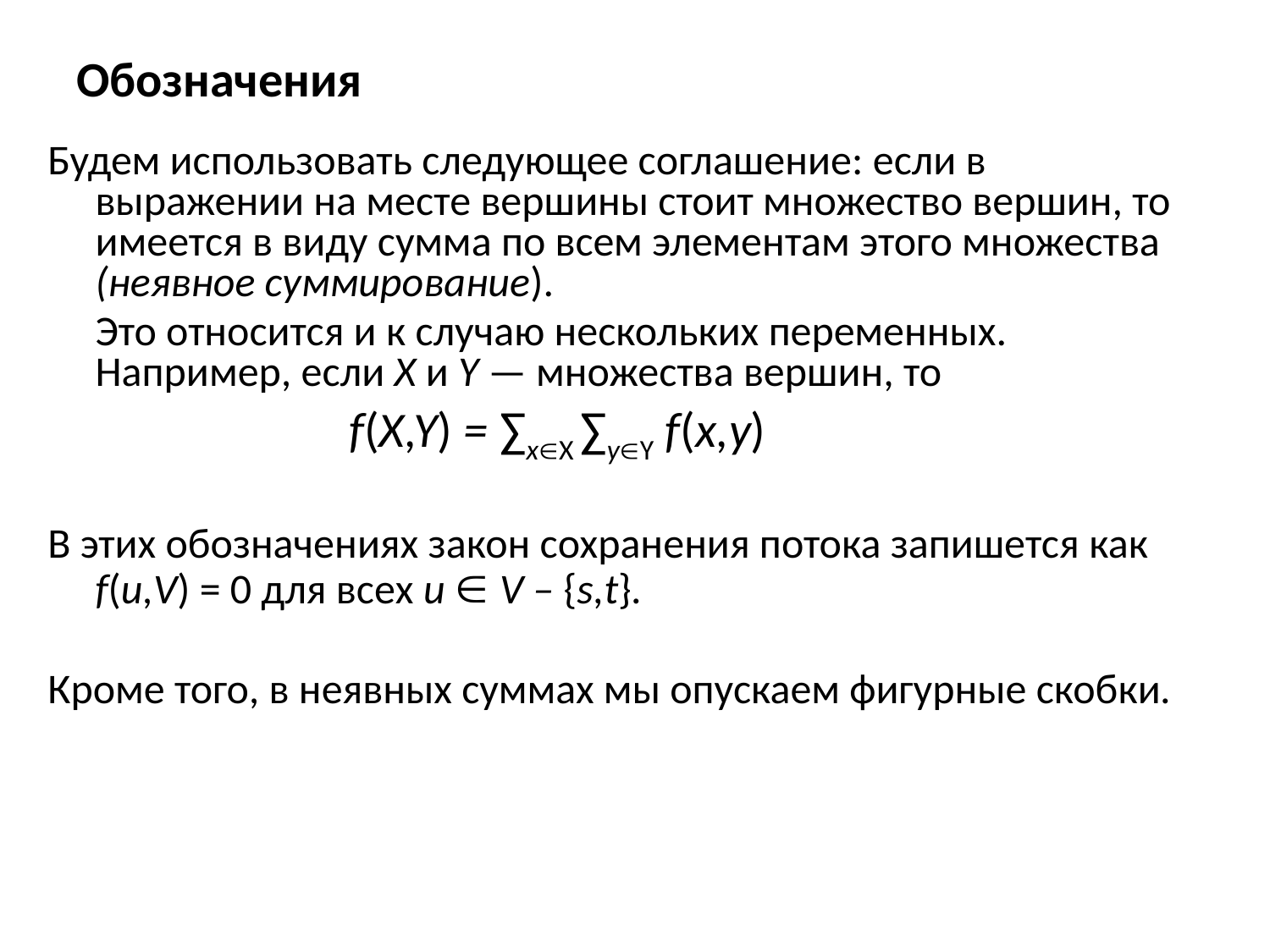

# Обозначения
Будем использовать следующее соглашение: если в выражении на месте вершины стоит множество вершин, то имеется в виду сумма по всем элементам этого множества (неявное суммирование).
	Это относится и к случаю нескольких переменных. Например, если X и Y — множества вершин, то
			f(X,Y) = ∑x∈X ∑y∈Y f(x,y)

В этих обозначениях закон сохранения потока запишется как f(u,V) = 0 для всех и ∈ V – {s,t}.

Кроме того, в неявных суммах мы опускаем фигурные скобки.